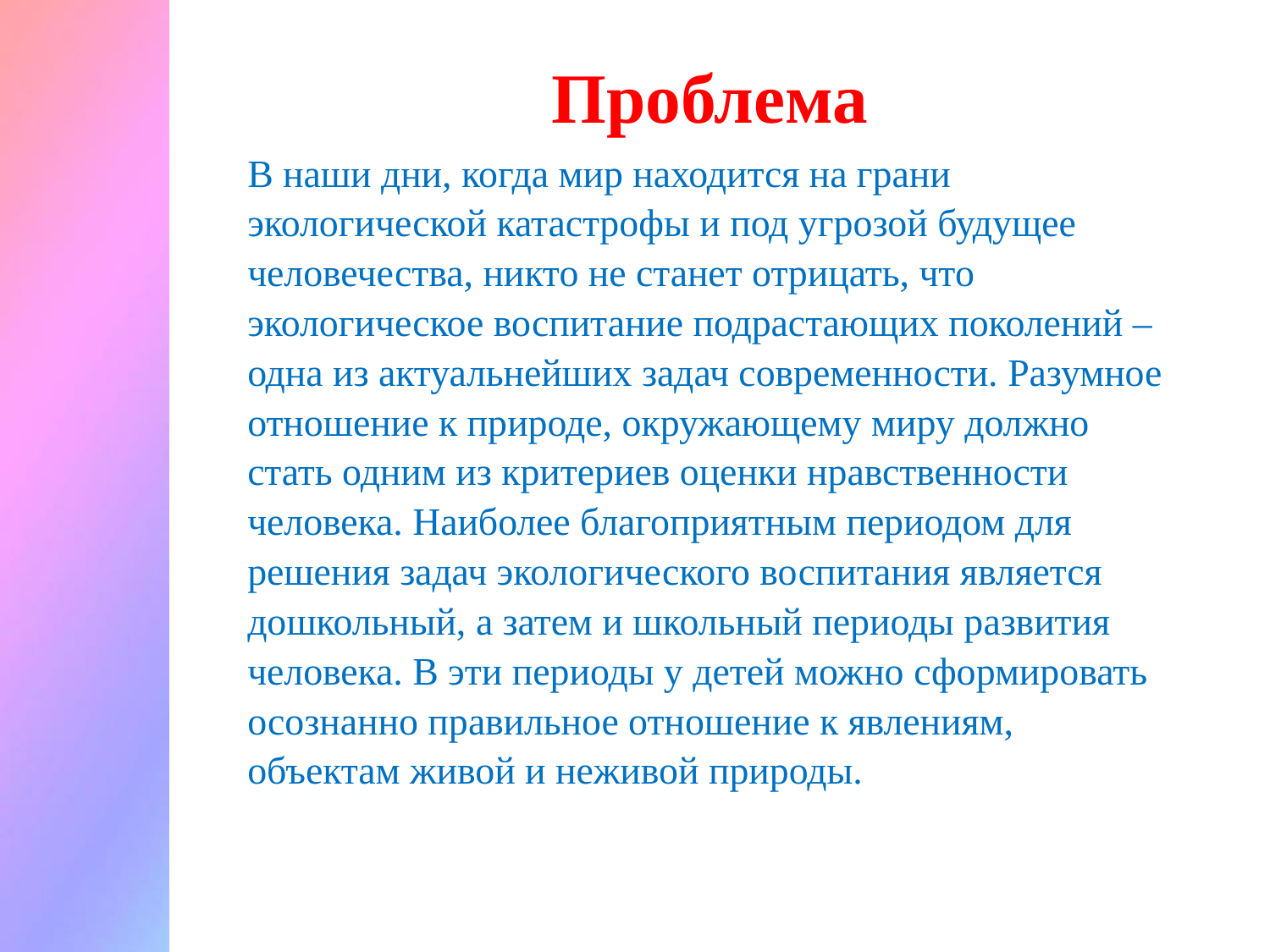

Проблема
В наши дни, когда мир находится на грани экологической катастрофы и под угрозой будущее человечества, никто не станет отрицать, что экологическое воспитание подрастающих поколений – одна из актуальнейших задач современности. Разумное отношение к природе, окружающему миру должно стать одним из критериев оценки нравственности человека. Наиболее благоприятным периодом для решения задач экологического воспитания является дошкольный, а затем и школьный периоды развития человека. В эти периоды у детей можно сформировать осознанно правильное отношение к явлениям, объектам живой и неживой природы.